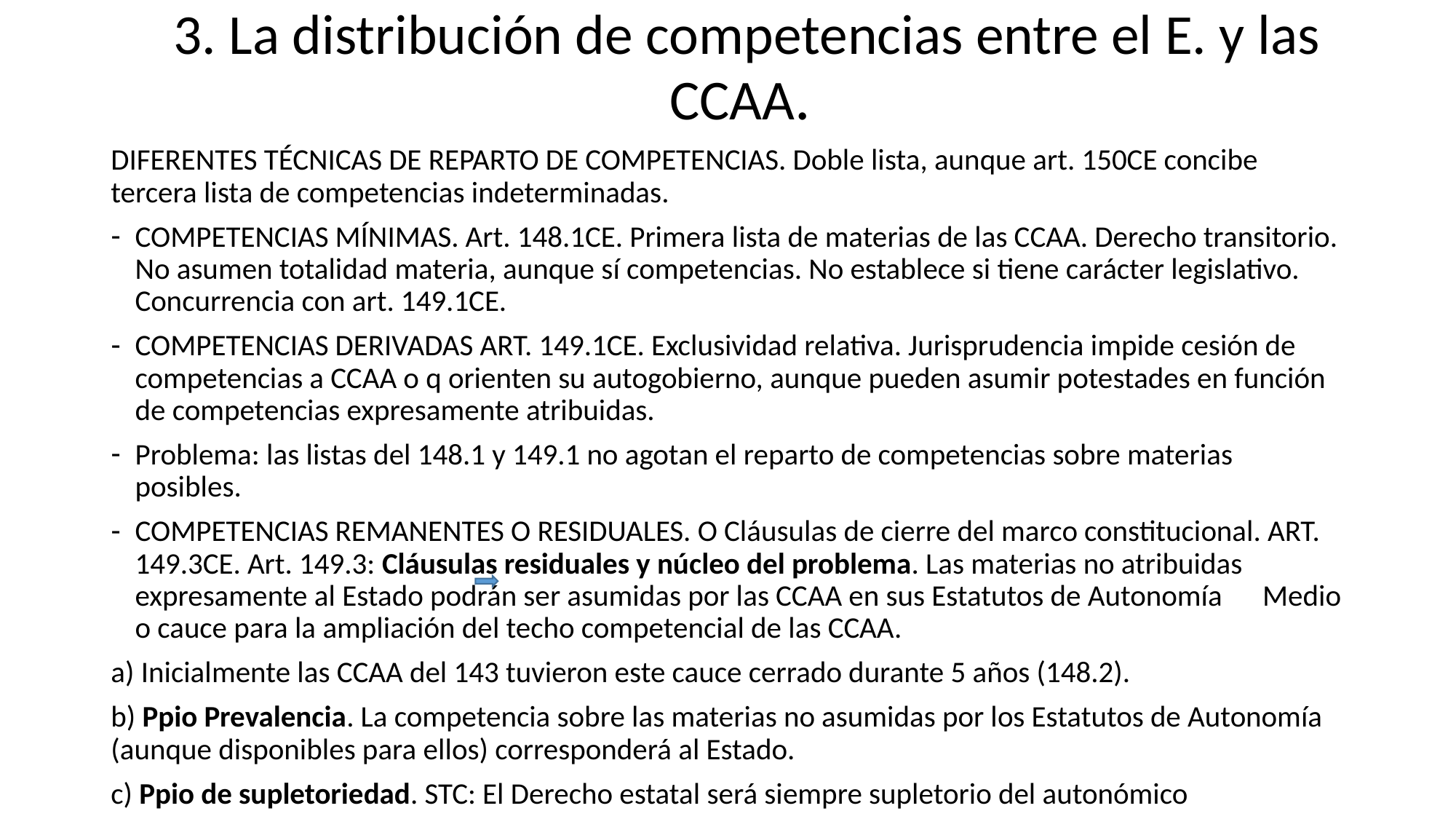

# 3. La distribución de competencias entre el E. y las CCAA.
DIFERENTES TÉCNICAS DE REPARTO DE COMPETENCIAS. Doble lista, aunque art. 150CE concibe tercera lista de competencias indeterminadas.
COMPETENCIAS MÍNIMAS. Art. 148.1CE. Primera lista de materias de las CCAA. Derecho transitorio. No asumen totalidad materia, aunque sí competencias. No establece si tiene carácter legislativo. Concurrencia con art. 149.1CE.
COMPETENCIAS DERIVADAS ART. 149.1CE. Exclusividad relativa. Jurisprudencia impide cesión de competencias a CCAA o q orienten su autogobierno, aunque pueden asumir potestades en función de competencias expresamente atribuidas.
Problema: las listas del 148.1 y 149.1 no agotan el reparto de competencias sobre materias posibles.
COMPETENCIAS REMANENTES O RESIDUALES. O Cláusulas de cierre del marco constitucional. ART. 149.3CE. Art. 149.3: Cláusulas residuales y núcleo del problema. Las materias no atribuidas expresamente al Estado podrán ser asumidas por las CCAA en sus Estatutos de Autonomía      Medio o cauce para la ampliación del techo competencial de las CCAA.
a) Inicialmente las CCAA del 143 tuvieron este cauce cerrado durante 5 años (148.2).
b) Ppio Prevalencia. La competencia sobre las materias no asumidas por los Estatutos de Autonomía (aunque disponibles para ellos) corresponderá al Estado.
c) Ppio de supletoriedad. STC: El Derecho estatal será siempre supletorio del autonómico